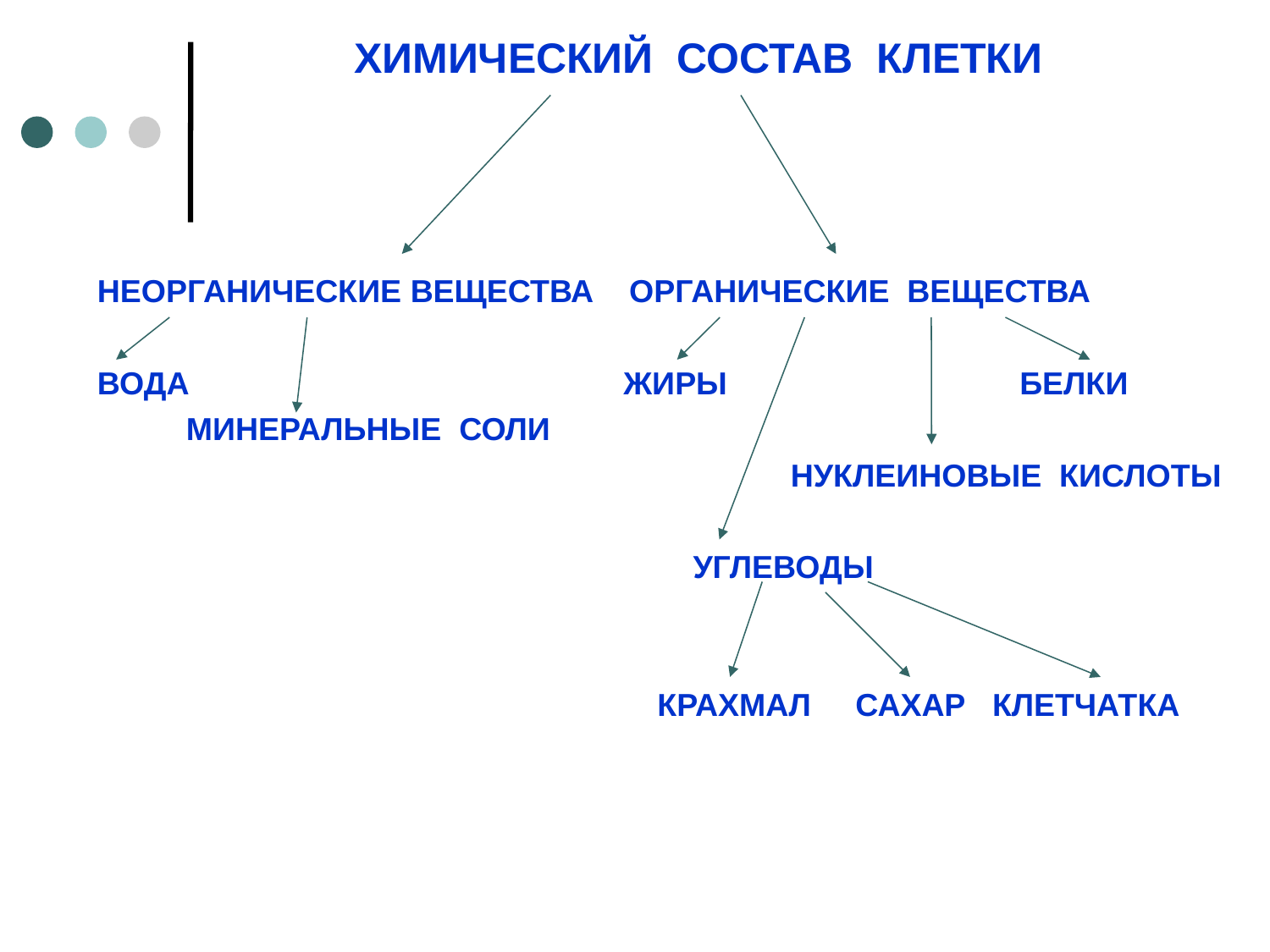

ХИМИЧЕСКИЙ  СОСТАВ  КЛЕТКИ

НЕОРГАНИЧЕСКИЕ ВЕЩЕСТВА    ОРГАНИЧЕСКИЕ  ВЕЩЕСТВА

ВОДА                                                 ЖИРЫ                                 БЕЛКИ
          МИНЕРАЛЬНЫЕ  СОЛИ
                                                                              НУКЛЕИНОВЫЕ  КИСЛОТЫ

                                                                   УГЛЕВОДЫ

                                                               КРАХМАЛ     САХАР   КЛЕТЧАТКА